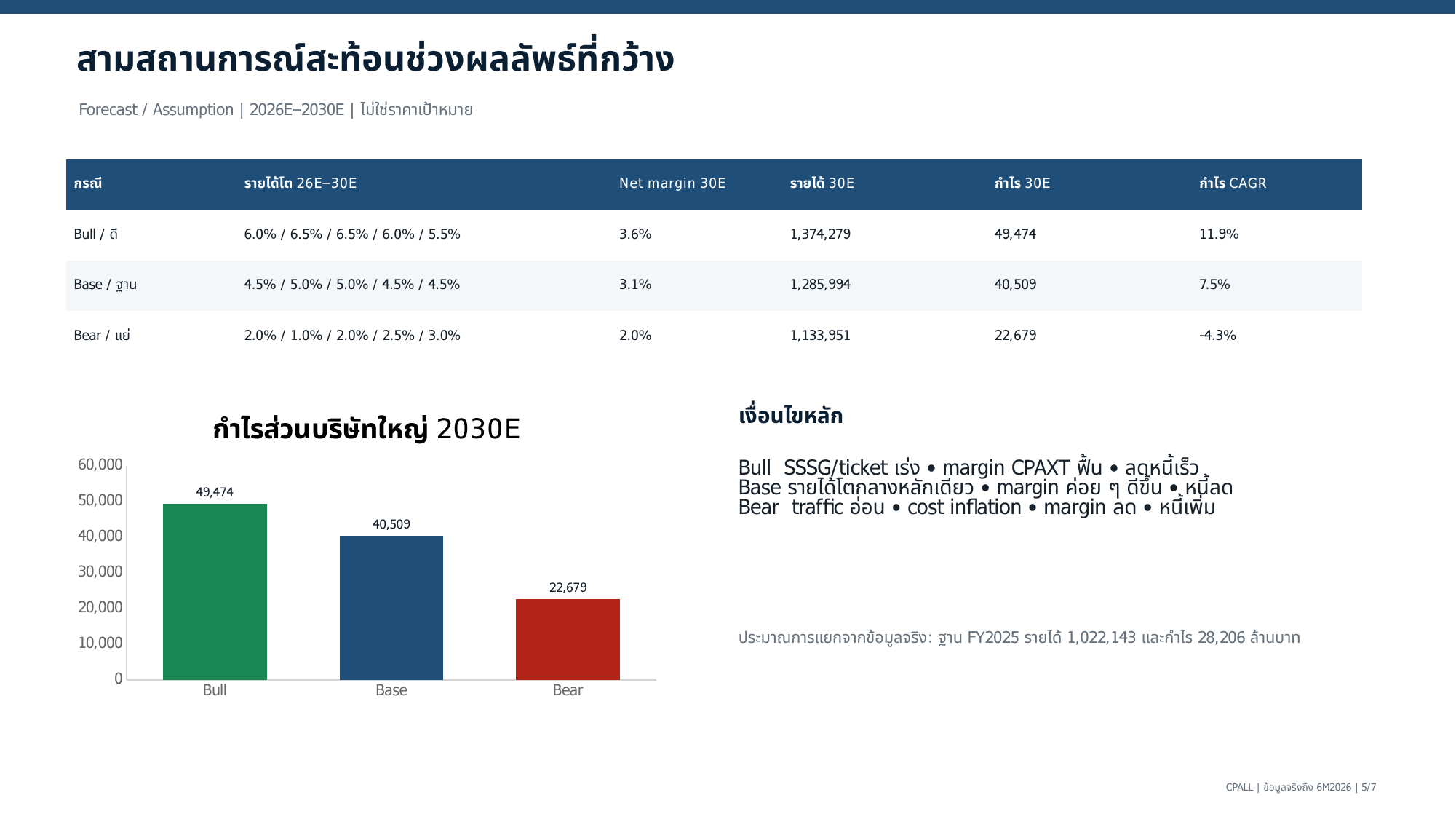

สามสถานการณ์สะท้อนช่วงผลลัพธ์ที่กว้าง
Forecast / Assumption | 2026E–2030E | ไม่ใช่ราคาเป้าหมาย
| กรณี | รายได้โต 26E–30E | Net margin 30E | รายได้ 30E | กำไร 30E | กำไร CAGR |
| --- | --- | --- | --- | --- | --- |
| Bull / ดี | 6.0% / 6.5% / 6.5% / 6.0% / 5.5% | 3.6% | 1,374,279 | 49,474 | 11.9% |
| Base / ฐาน | 4.5% / 5.0% / 5.0% / 4.5% / 4.5% | 3.1% | 1,285,994 | 40,509 | 7.5% |
| Bear / แย่ | 2.0% / 1.0% / 2.0% / 2.5% / 3.0% | 2.0% | 1,133,951 | 22,679 | -4.3% |

### Chart: กำไรส่วนบริษัทใหญ่ 2030E

| Category |  |
|---|---|
| Bull | 49474.0 |
| Base | 40509.0 |
| Bear | 22679.0 |
เงื่อนไขหลัก
Bull  SSSG/ticket เร่ง • margin CPAXT ฟื้น • ลดหนี้เร็ว
Base รายได้โตกลางหลักเดียว • margin ค่อย ๆ ดีขึ้น • หนี้ลด
Bear  traffic อ่อน • cost inflation • margin ลด • หนี้เพิ่ม
ประมาณการแยกจากข้อมูลจริง: ฐาน FY2025 รายได้ 1,022,143 และกำไร 28,206 ล้านบาท
CPALL | ข้อมูลจริงถึง 6M2026 | 5/7